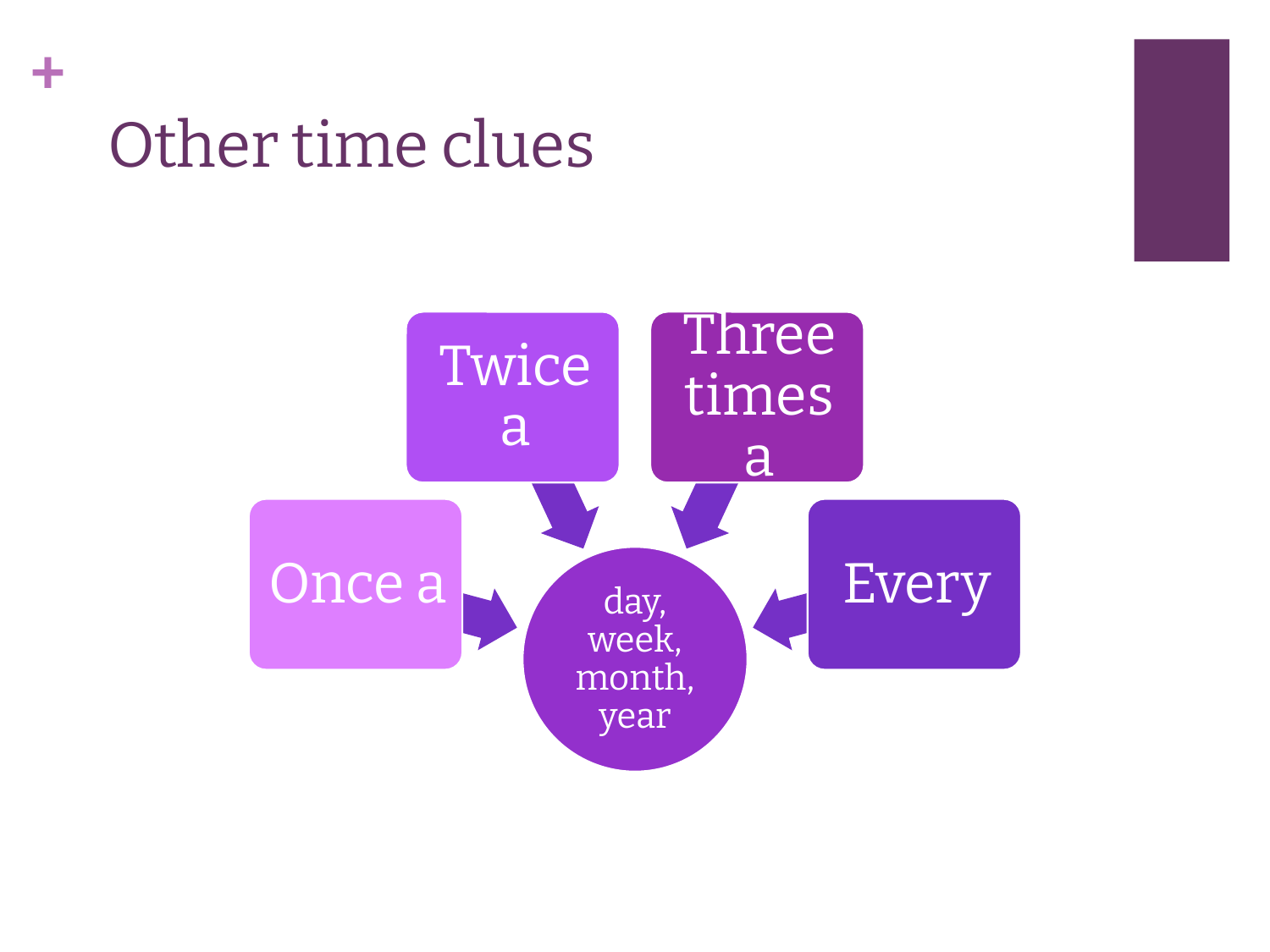

Other time clues
day, week, month, year
Once a
Twice a
Three times a
Every